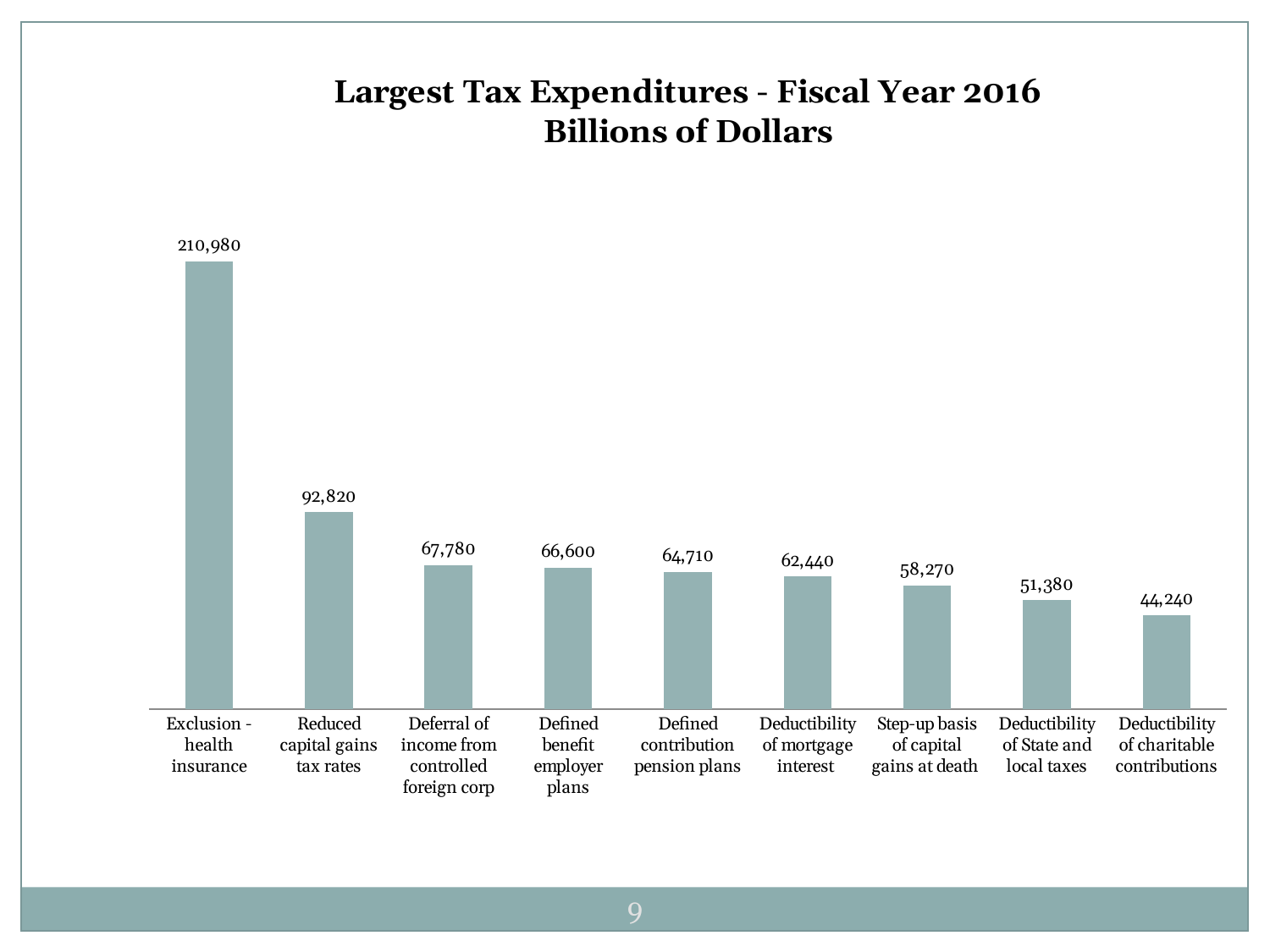

### Chart: Largest Tax Expenditures - Fiscal Year 2016
Billions of Dollars

| Category |  |
|---|---|
| Exclusion - health insurance | 210980.0 |
| Reduced capital gains tax rates | 92820.0 |
| Deferral of income from controlled foreign corp | 67780.0 |
| Defined benefit employer plans | 66600.0 |
| Defined contribution pension plans | 64710.0 |
| Deductibility of mortgage interest  | 62440.0 |
| Step-up basis of capital gains at death  | 58270.0 |
| Deductibility of State and local taxes | 51380.0 |
| Deductibility of charitable contributions | 44240.0 |
9